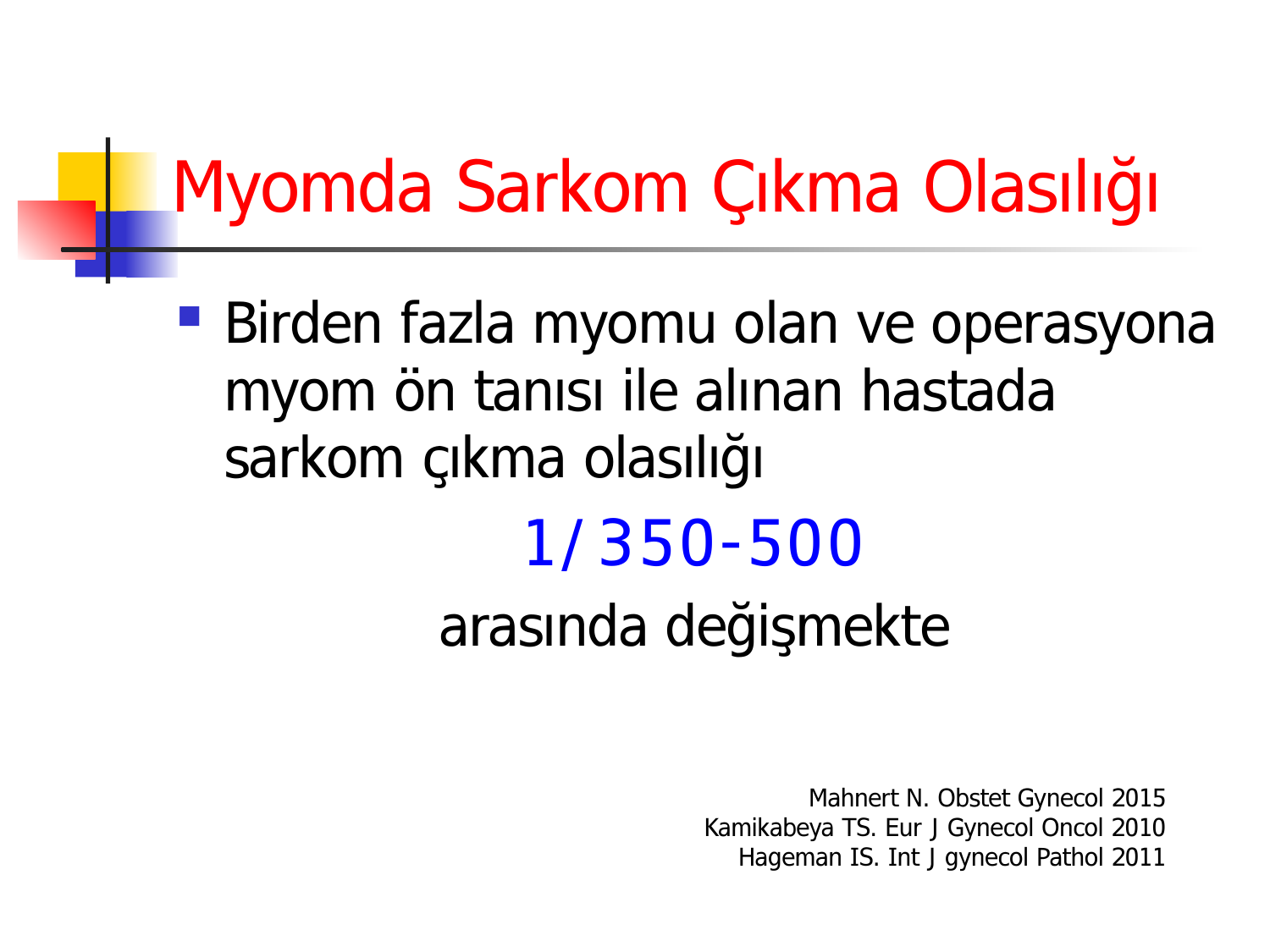

# Myomda Sarkom Çıkma Olasılığı
Birden fazla myomu olan ve operasyona myom ön tanısı ile alınan hastada sarkom çıkma olasılığı
1/350-500
arasında değişmekte
Mahnert N. Obstet Gynecol 2015
Kamikabeya TS. Eur J Gynecol Oncol 2010
Hageman IS. Int J gynecol Pathol 2011